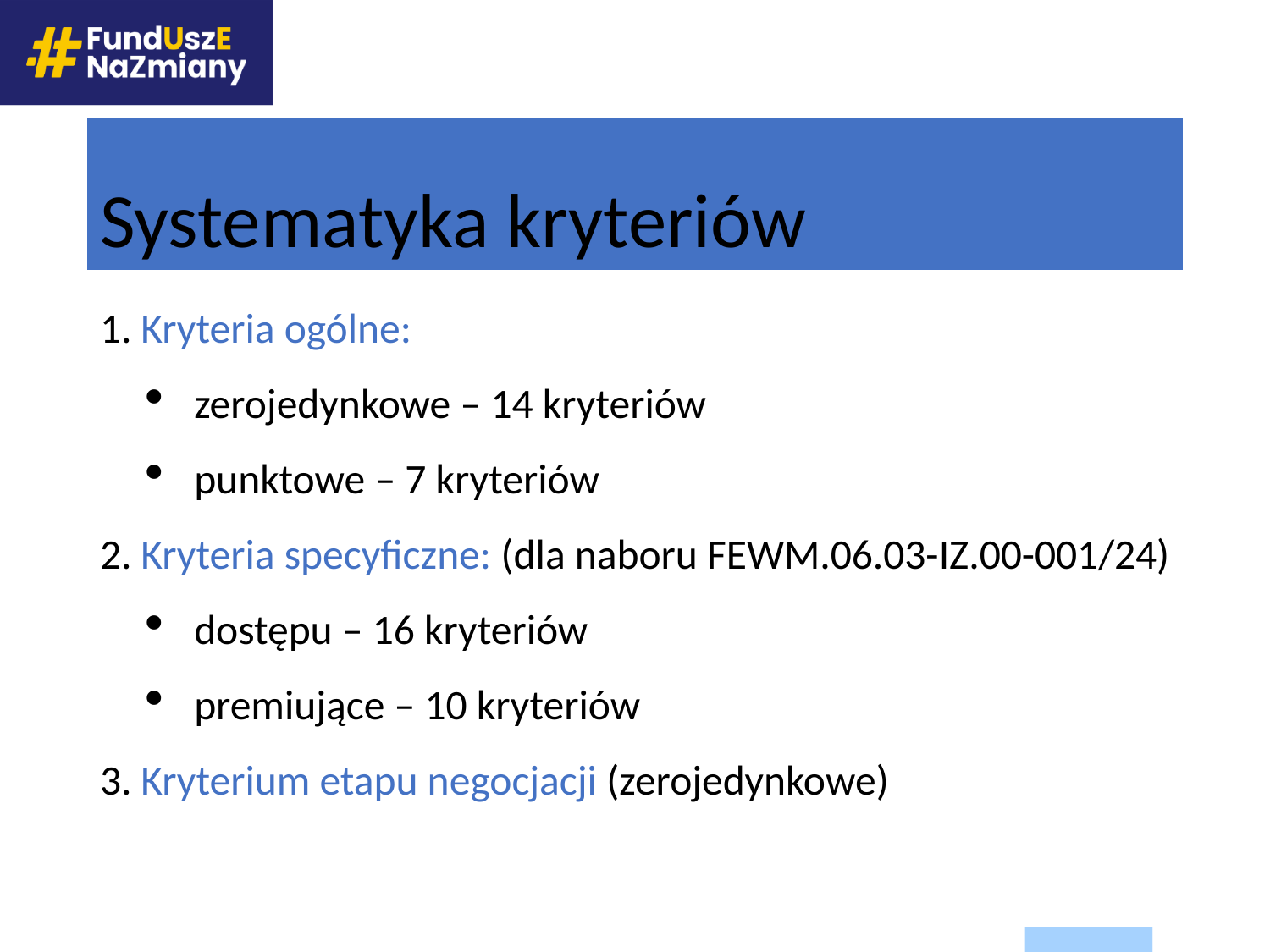

# Systematyka kryteriów
 Kryteria ogólne:
zerojedynkowe – 14 kryteriów
punktowe – 7 kryteriów
 Kryteria specyficzne: (dla naboru FEWM.06.03-IZ.00-001/24)
dostępu – 16 kryteriów
premiujące – 10 kryteriów
 Kryterium etapu negocjacji (zerojedynkowe)